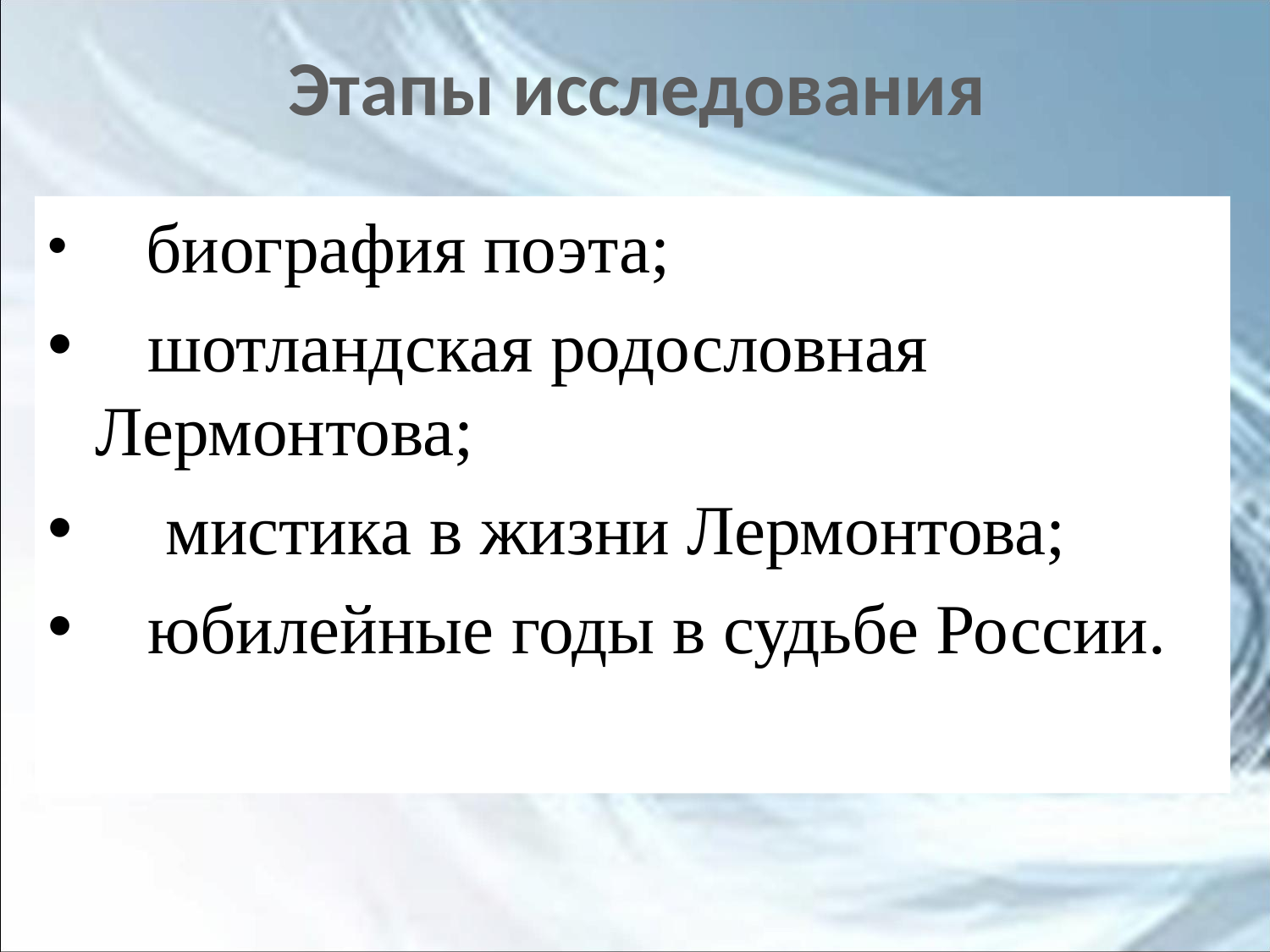

# Этапы исследования
    биография поэта;
   шотландская родословная Лермонтова;
    мистика в жизни Лермонтова;
   юбилейные годы в судьбе России.